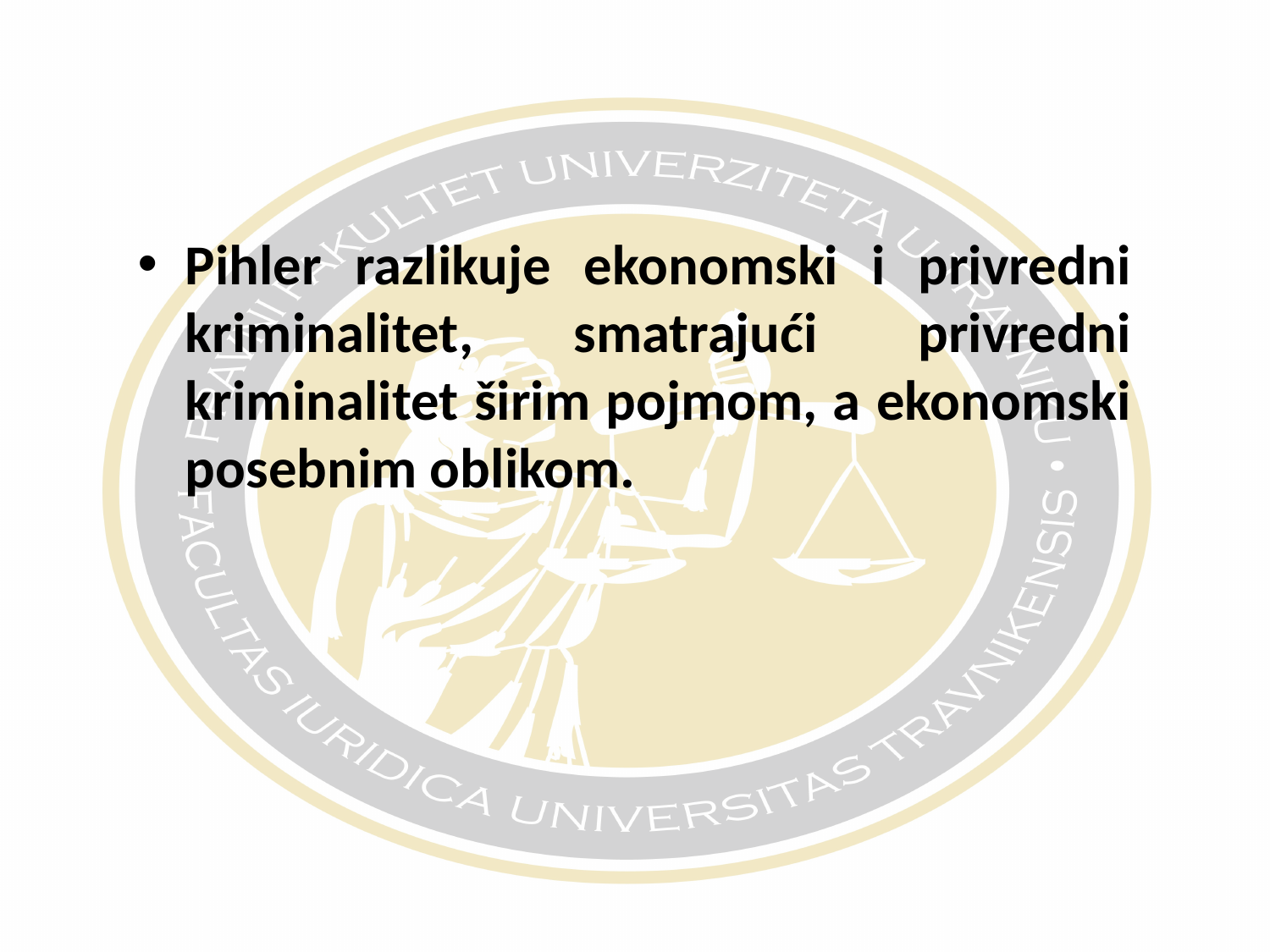

#
Pihler razlikuje ekonomski i privredni kriminalitet, smatrajući privredni kriminalitet širim pojmom, a ekonomski posebnim oblikom.